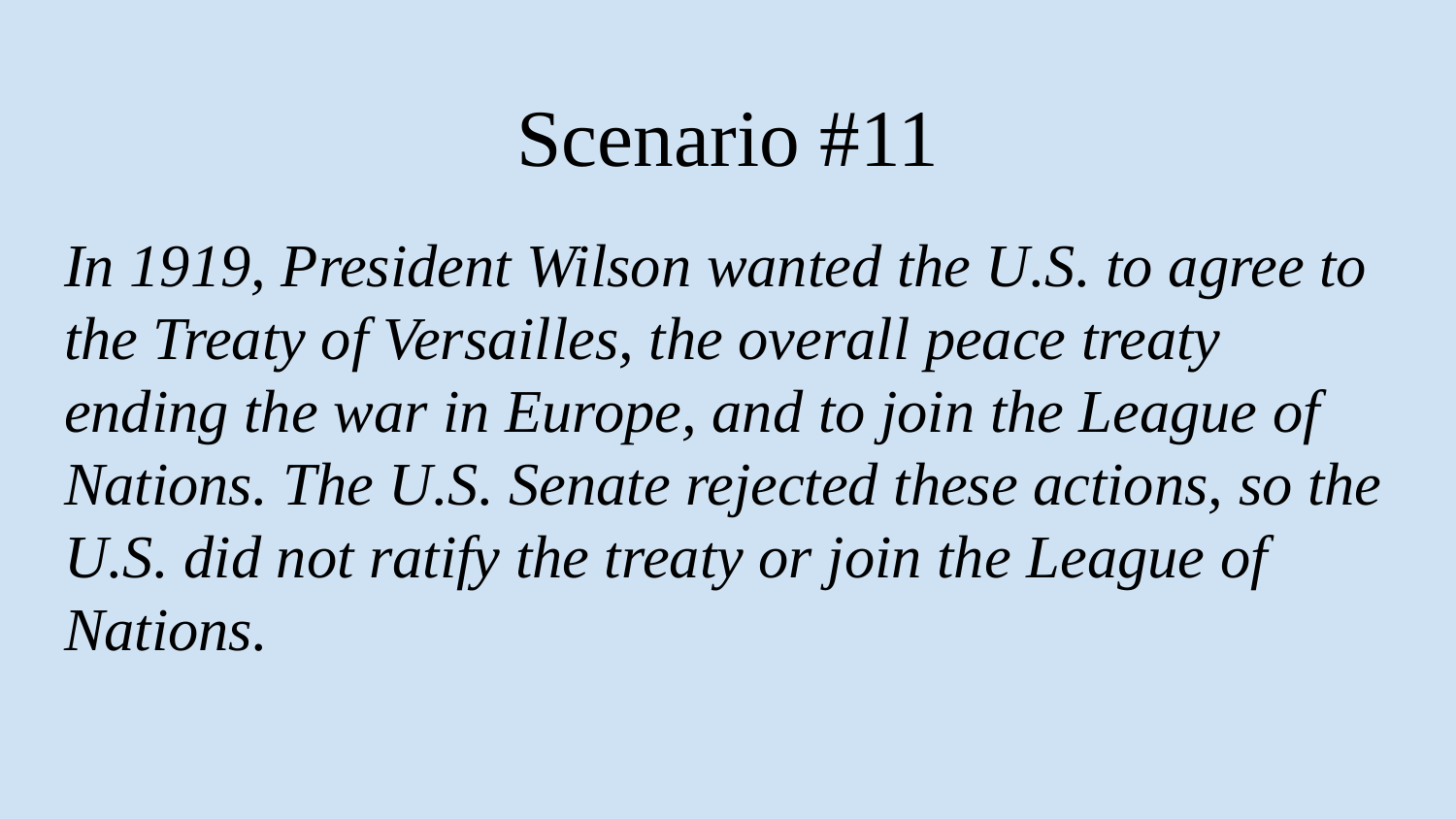

# Scenario #11
In 1919, President Wilson wanted the U.S. to agree to the Treaty of Versailles, the overall peace treaty ending the war in Europe, and to join the League of Nations. The U.S. Senate rejected these actions, so the U.S. did not ratify the treaty or join the League of Nations.